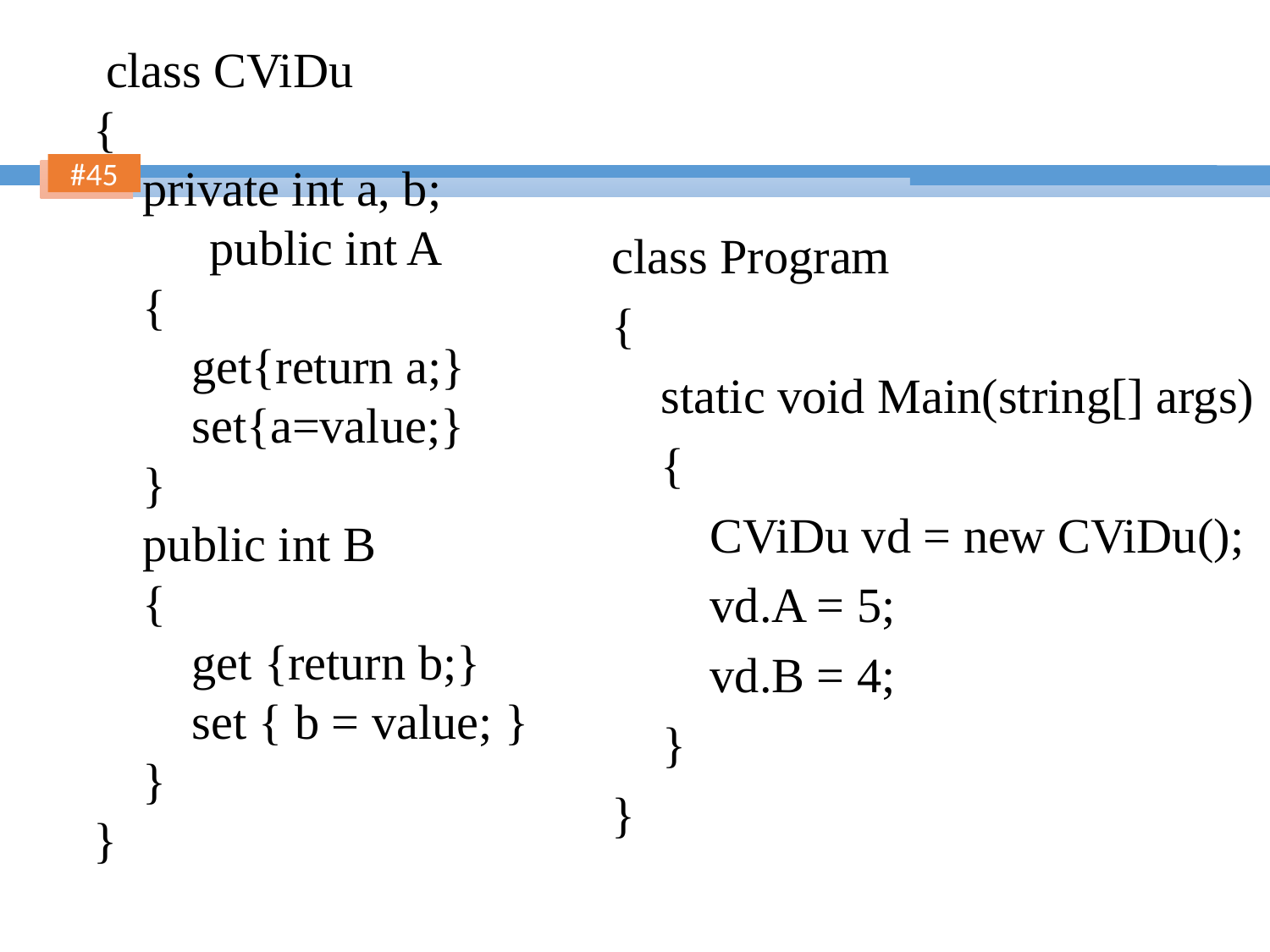

class CViDu
    {
        private int a, b;
		public int A
        {
            get{return a;}
            set{a=value;}
        }
        public int B
        {
            get {return b;}
            set { b = value; }
        }
    }

    class Program
    {
        static void Main(string[] args)
        {
            CViDu vd = new CViDu();
            vd.A = 5;
            vd.B = 4;
	     }
    }

45